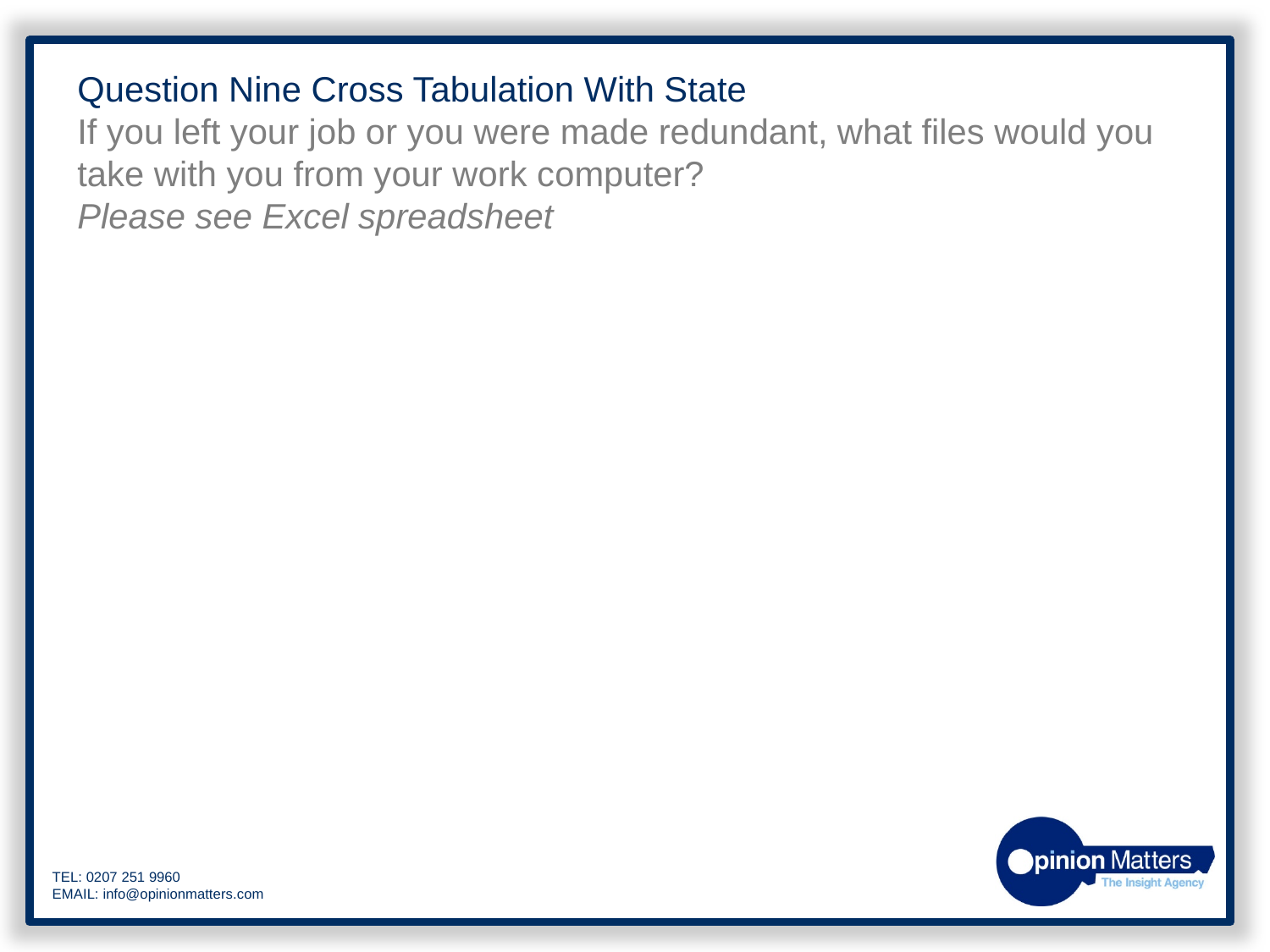

Question Nine Cross Tabulation With State
If you left your job or you were made redundant, what files would you take with you from your work computer?
Please see Excel spreadsheet